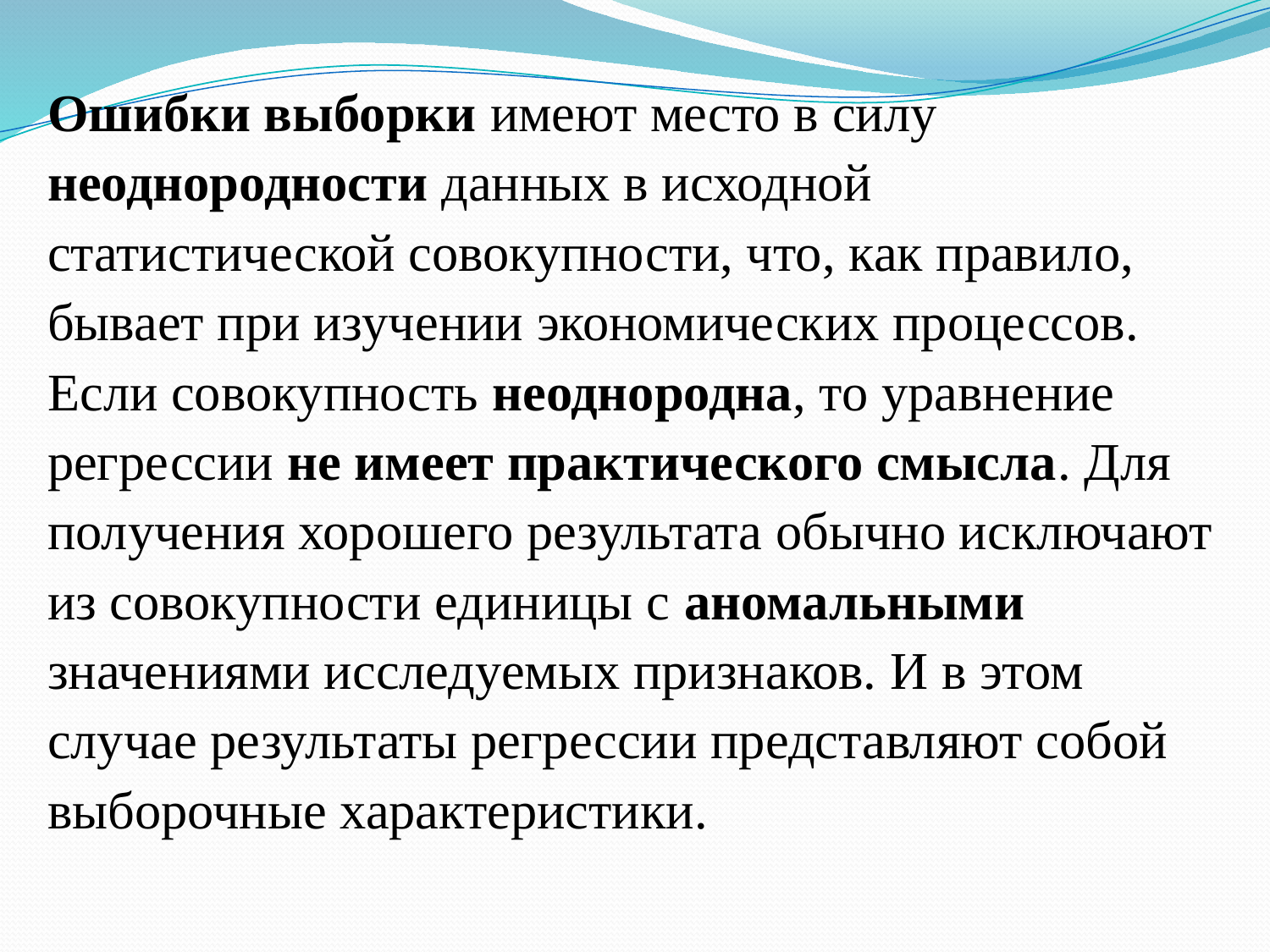

Ошибки выборки имеют место в силу неоднородности данных в исходной статистической совокупности, что, как правило, бывает при изучении экономических процессов.
Если совокупность неоднородна, то уравнение регрессии не имеет практического смысла. Для получения хорошего результата обычно исключают из совокупности единицы с аномальными значениями исследуемых признаков. И в этом случае результаты регрессии представляют собой выборочные характеристики.